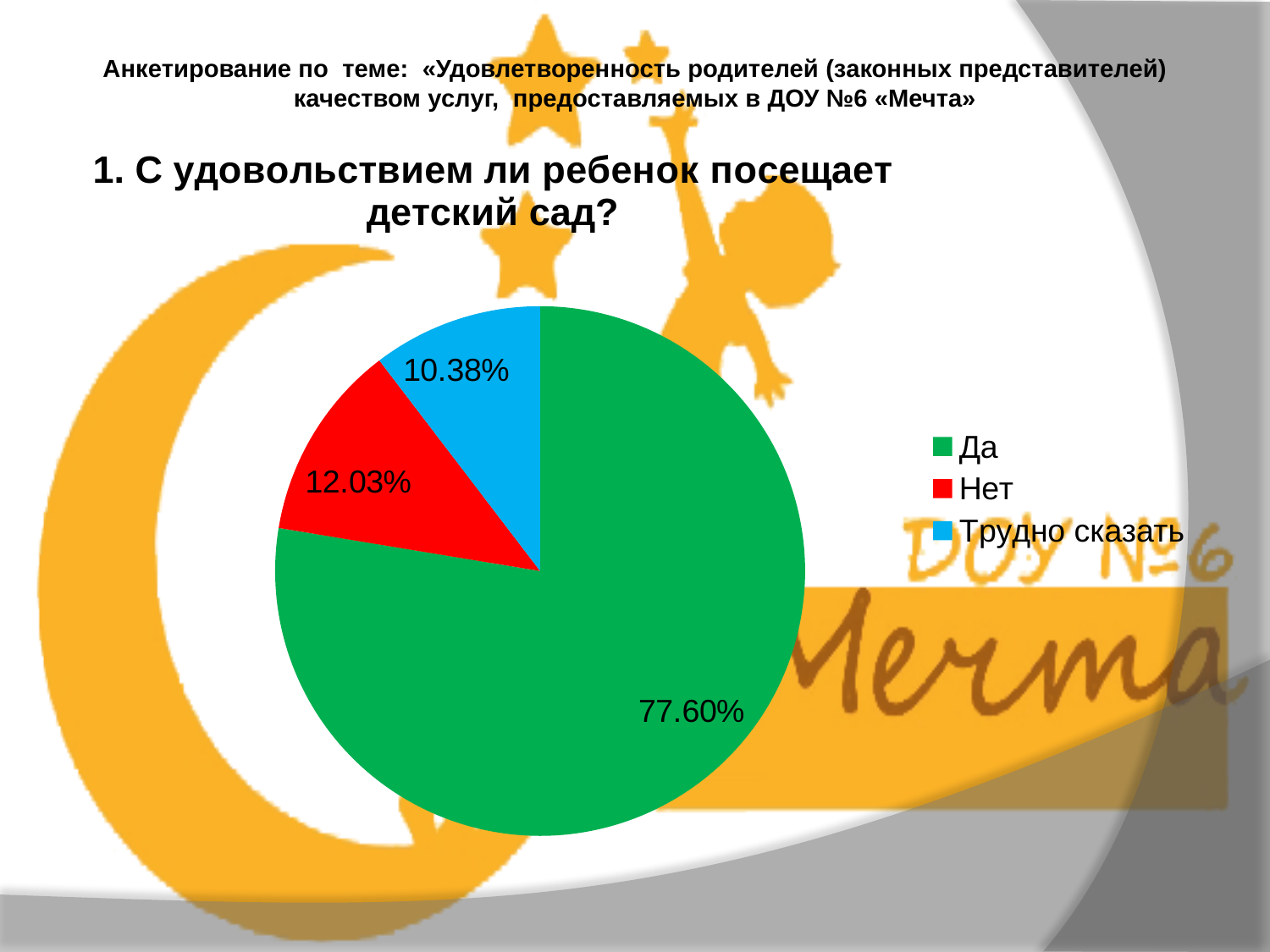

# Анкетирование по  теме:  «Удовлетворенность родителей (законных представителей) качеством услуг,  предоставляемых в ДОУ №6 «Мечта»

### Chart: 1. С удовольствием ли ребенок посещает детский сад?

| Category | С удовольствием ли Ваш ребенок посещает детский сад? |
|---|---|
| Да | 0.776 |
| Нет | 0.12025000000000002 |
| Трудно сказать | 0.10375000000000002 |